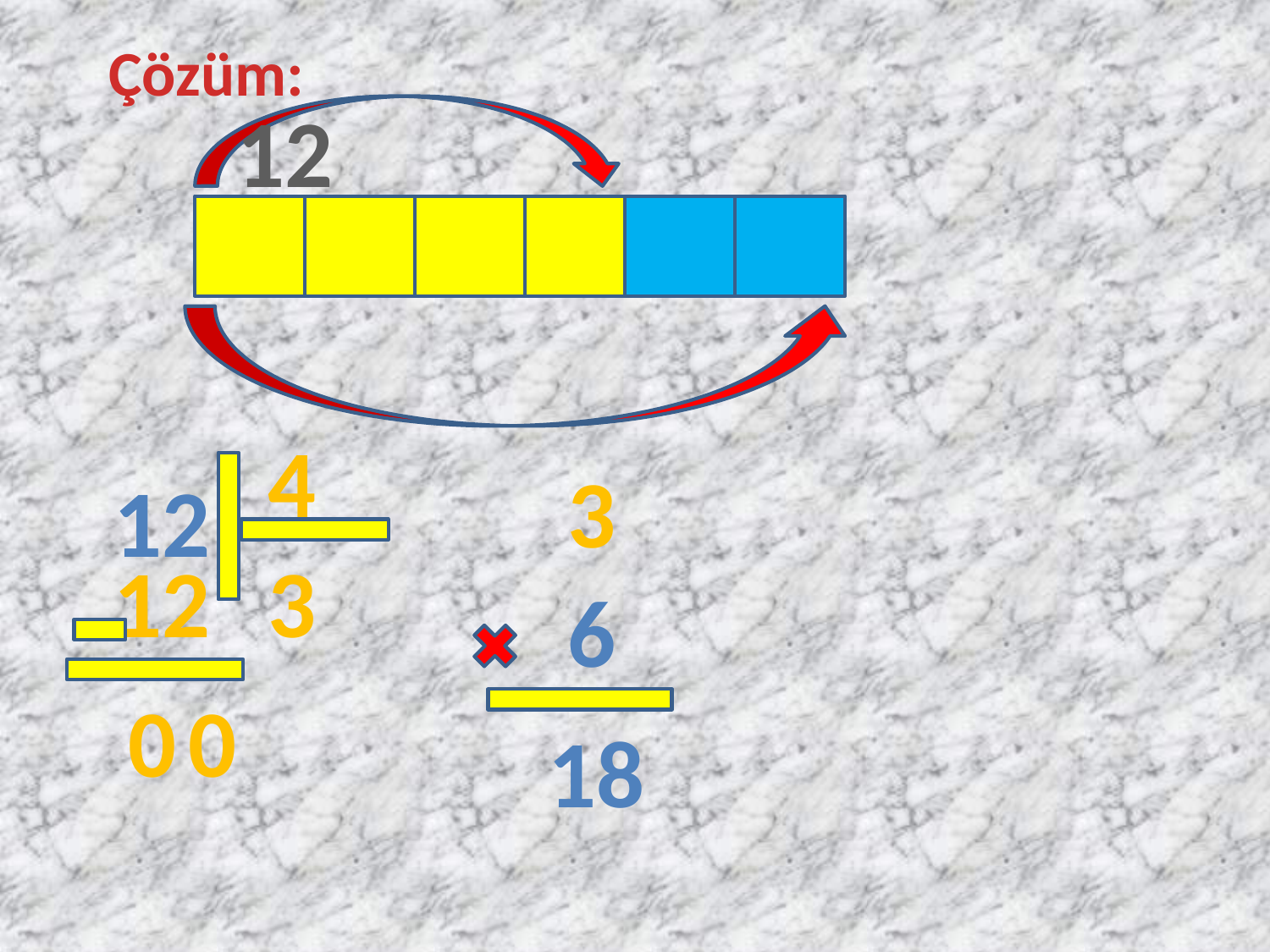

Çözüm:
12

4
3
12

12
3
6

0
0
18